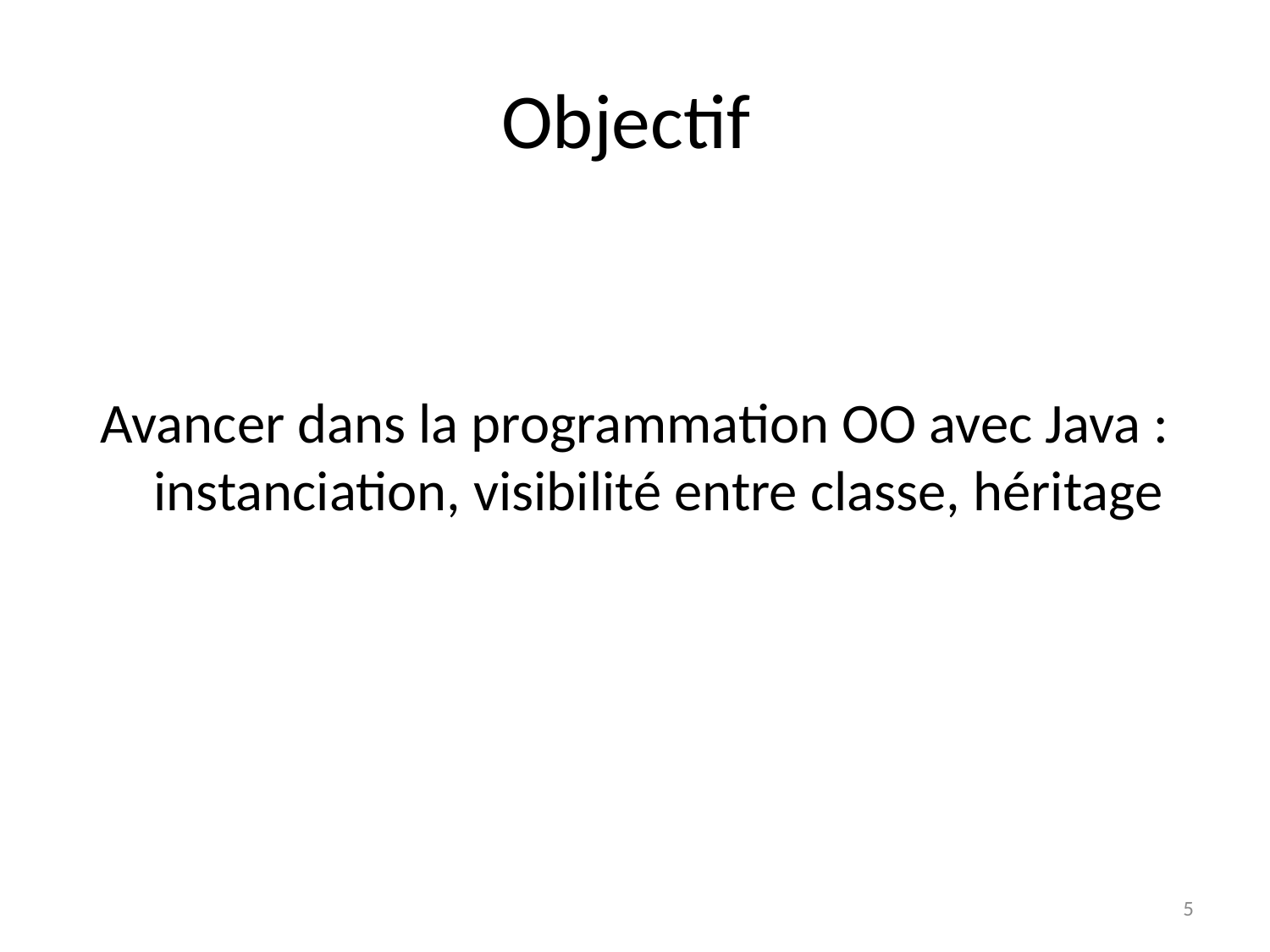

# Objectif

Avancer dans la programmation OO avec Java : instanciation, visibilité entre classe, héritage
5